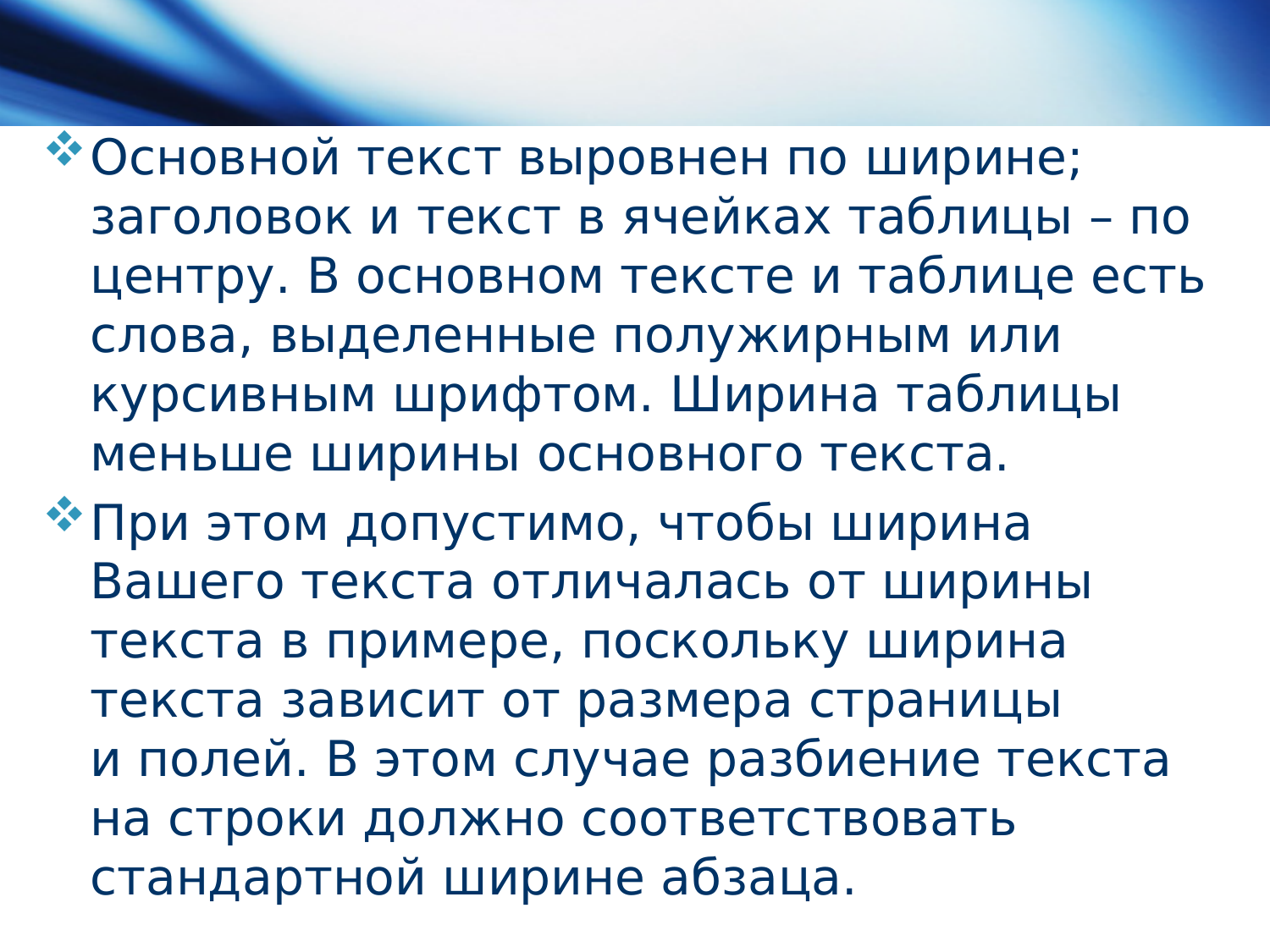

# Основной текст выровнен по ширине; заголовок и текст в ячейках таблицы – по центру. В основном тексте и таблице есть слова, выделенные полужирным или курсивным шрифтом. Ширина таблицы меньше ширины основного текста.
При этом допустимо, чтобы ширина Вашего текста отличалась от ширины текста в примере, поскольку ширина текста зависит от размера страницы и полей. В этом случае разбиение текста на строки должно соответствовать стандартной ширине абзаца.